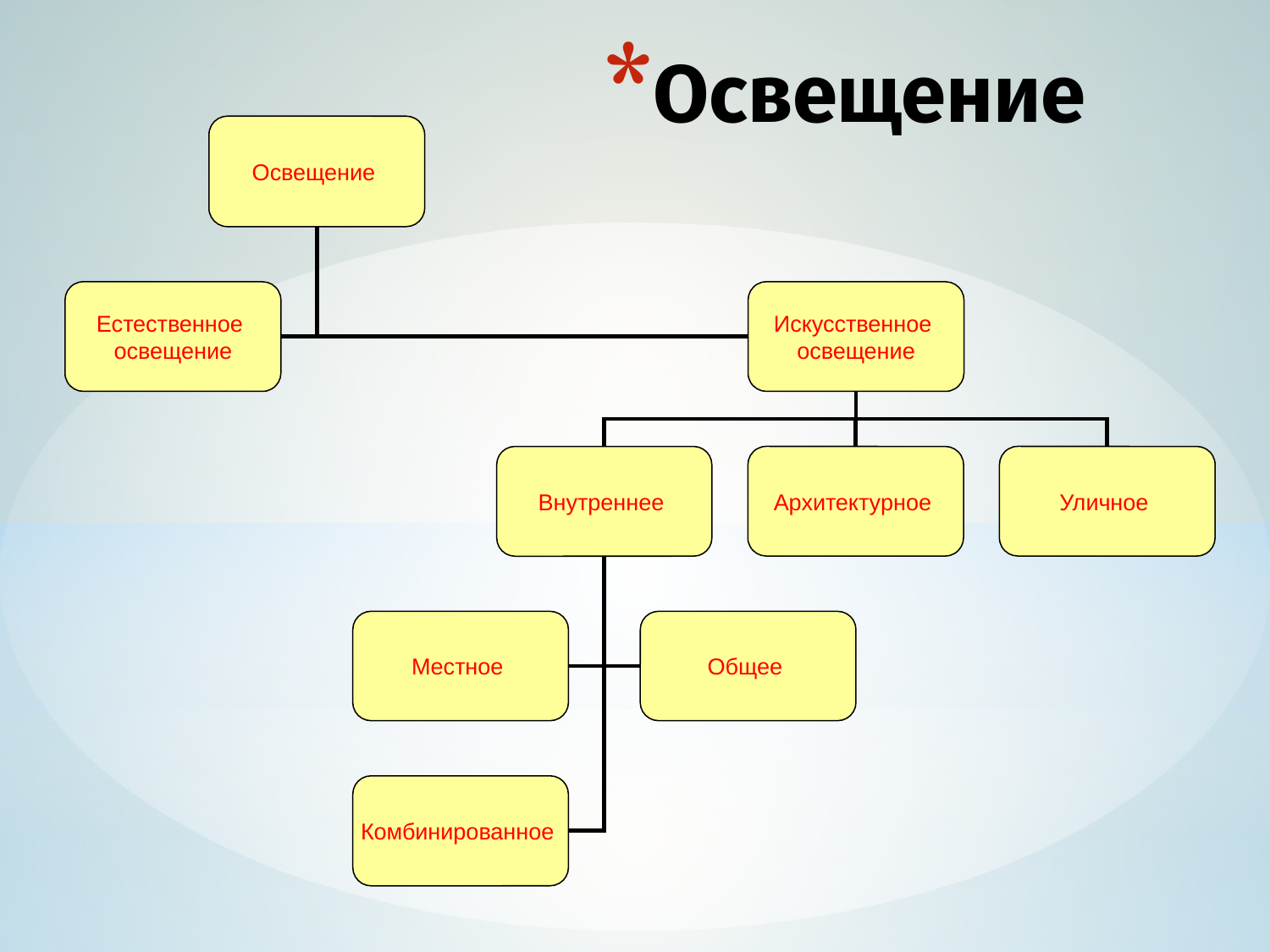

# Освещение
Освещение

Естественное
освещение
Искусственное
освещение
Внутреннее
Архитектурное
Уличное

Местное
Общее
Комбинированное